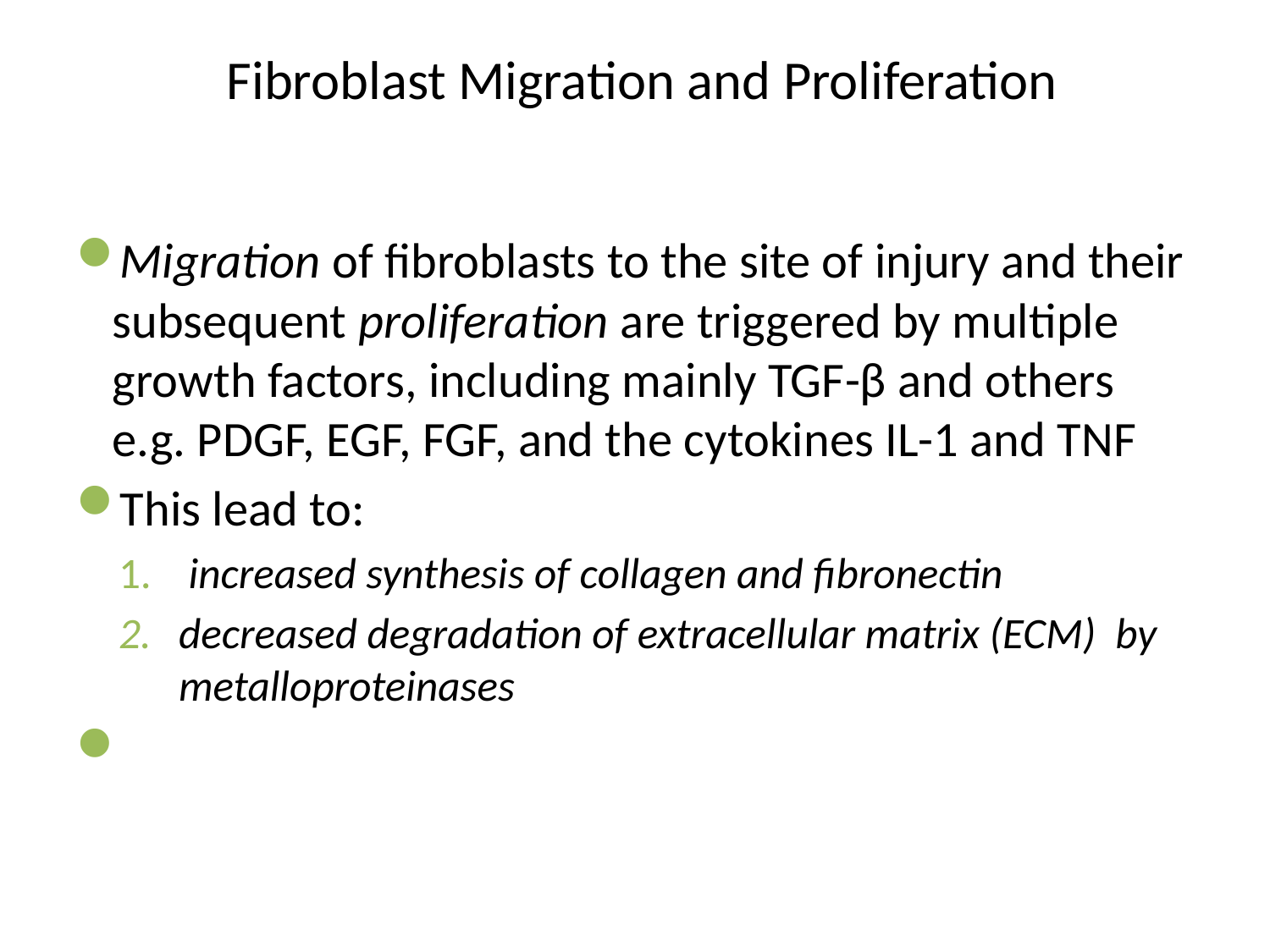

# Fibroblast Migration and Proliferation
Migration of fibroblasts to the site of injury and their subsequent proliferation are triggered by multiple growth factors, including mainly TGF-β and others e.g. PDGF, EGF, FGF, and the cytokines IL-1 and TNF
This lead to:
 increased synthesis of collagen and fibronectin
decreased degradation of extracellular matrix (ECM)  by metalloproteinases